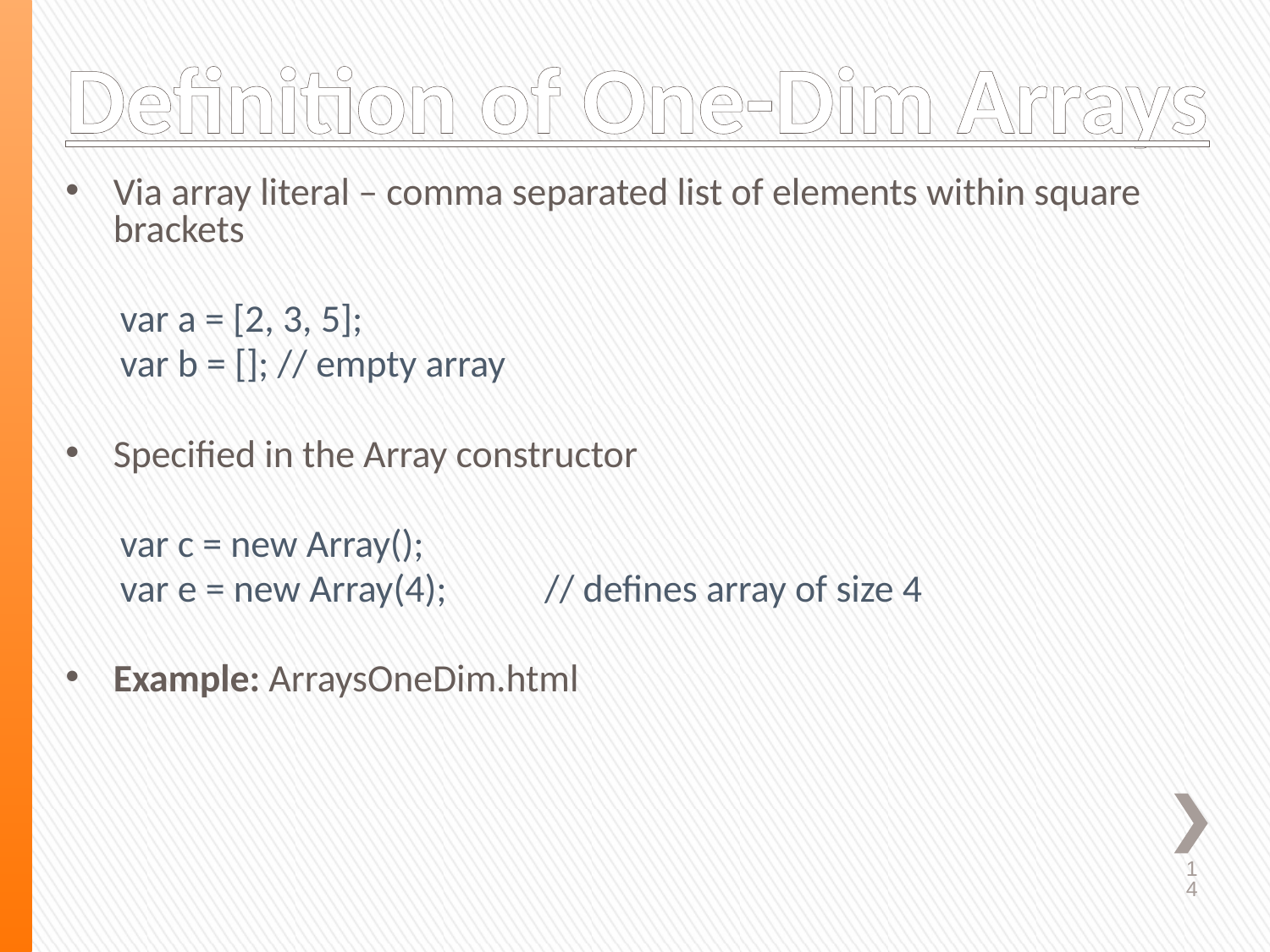

# Definition of One-Dim Arrays
Via array literal – comma separated list of elements within square brackets

var a = [2, 3, 5];
var b = []; // empty array

Specified in the Array constructor

var c = new Array();
var e = new Array(4); 	     // defines array of size 4

Example: ArraysOneDim.html

14